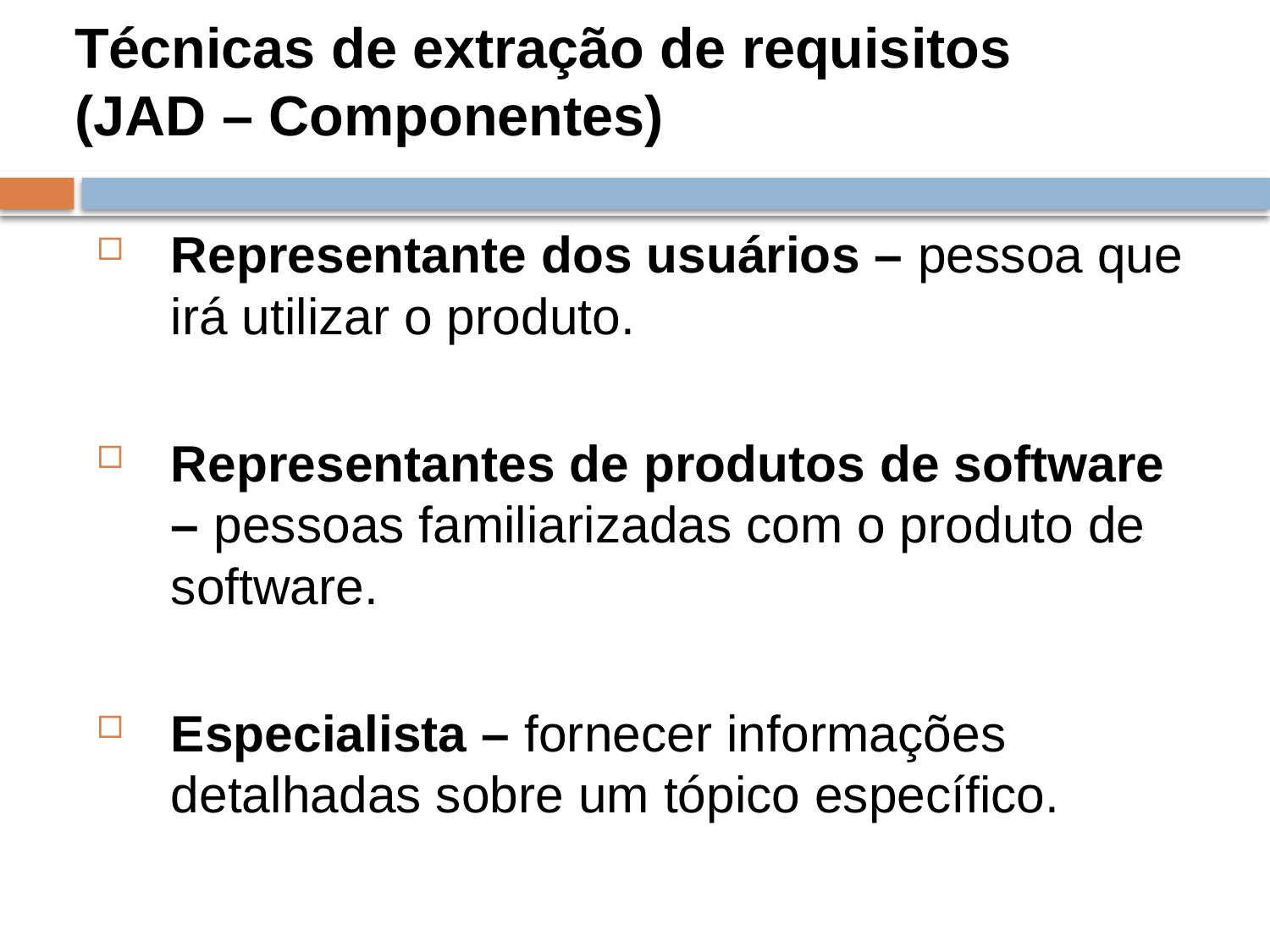

Técnicas de extração de requisitos
(JAD – Componentes)
Representante dos usuários – pessoa que irá utilizar o produto.

Representantes de produtos de software – pessoas familiarizadas com o produto de software.

Especialista – fornecer informações detalhadas sobre um tópico específico.